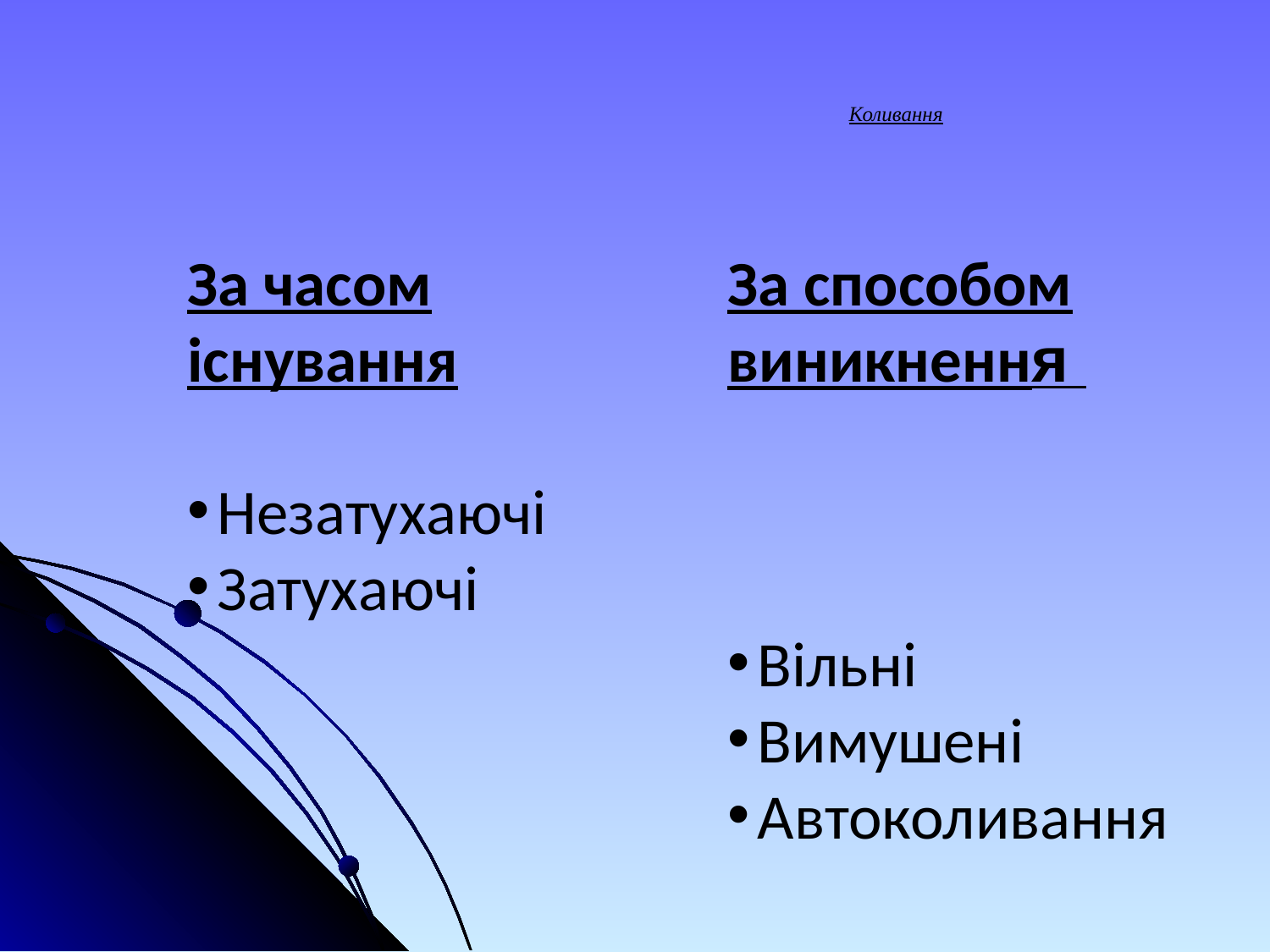

Коливання
За часом існування

Незатухаючі
Затухаючі
За способом виникнення

Вільні
Вимушені
Автоколивання